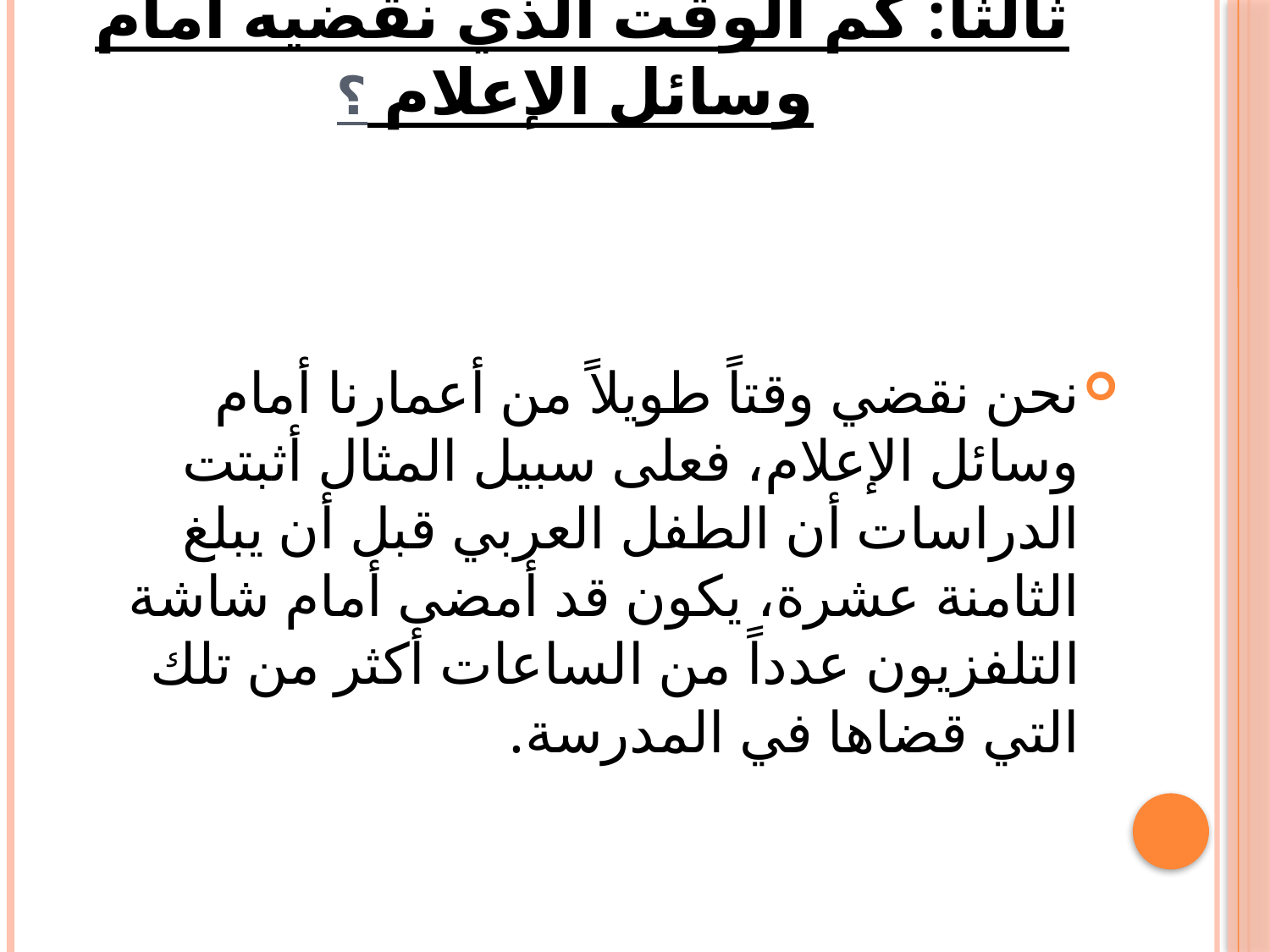

# ثالثاً: كم الوقت الذي نقضيه أمام وسائل الإعلام ؟
نحن نقضي وقتاً طويلاً من أعمارنا أمام وسائل الإعلام، فعلى سبيل المثال أثبتت الدراسات أن الطفل العربي قبل أن يبلغ الثامنة عشرة، يكون قد أمضى أمام شاشة التلفزيون عدداً من الساعات أكثر من تلك التي قضاها في المدرسة.